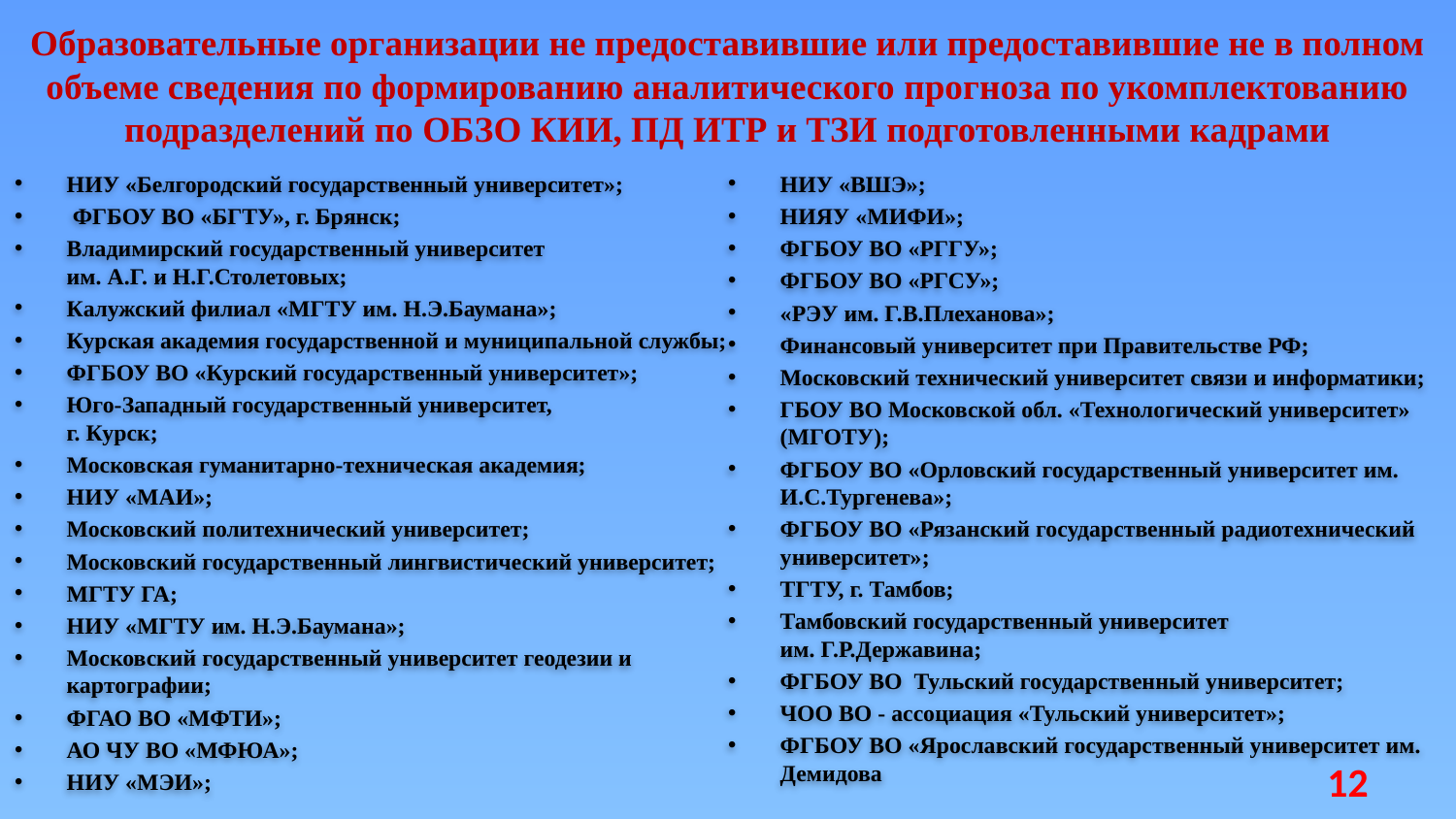

# Образовательные организации не предоставившие или предоставившие не в полном объеме сведения по формированию аналитического прогноза по укомплектованию подразделений по ОБЗО КИИ, ПД ИТР и ТЗИ подготовленными кадрами
НИУ «Белгородский государственный университет»;
 ФГБОУ ВО «БГТУ», г. Брянск;
Владимирский государственный университет
им. А.Г. и Н.Г.Столетовых;
Калужский филиал «МГТУ им. Н.Э.Баумана»;
Курская академия государственной и муниципальной службы;
ФГБОУ ВО «Курский государственный университет»;
Юго-Западный государственный университет,
г. Курск;
Московская гуманитарно-техническая академия;
НИУ «МАИ»;
Московский политехнический университет;
Московский государственный лингвистический университет;
МГТУ ГА;
НИУ «МГТУ им. Н.Э.Баумана»;
Московский государственный университет геодезии и картографии;
ФГАО ВО «МФТИ»;
АО ЧУ ВО «МФЮА»;
НИУ «МЭИ»;
НИУ «ВШЭ»;
НИЯУ «МИФИ»;
ФГБОУ ВО «РГГУ»;
ФГБОУ ВО «РГСУ»;
«РЭУ им. Г.В.Плеханова»;
Финансовый университет при Правительстве РФ;
Московский технический университет связи и информатики;
ГБОУ ВО Московской обл. «Технологический университет» (МГОТУ);
ФГБОУ ВО «Орловский государственный университет им. И.С.Тургенева»;
ФГБОУ ВО «Рязанский государственный радиотехнический университет»;
ТГТУ, г. Тамбов;
Тамбовский государственный университет
им. Г.Р.Державина;
ФГБОУ ВО  Тульский государственный университет;
ЧОО ВО - ассоциация «Тульский университет»;
ФГБОУ ВО «Ярославский государственный университет им. Демидова

12